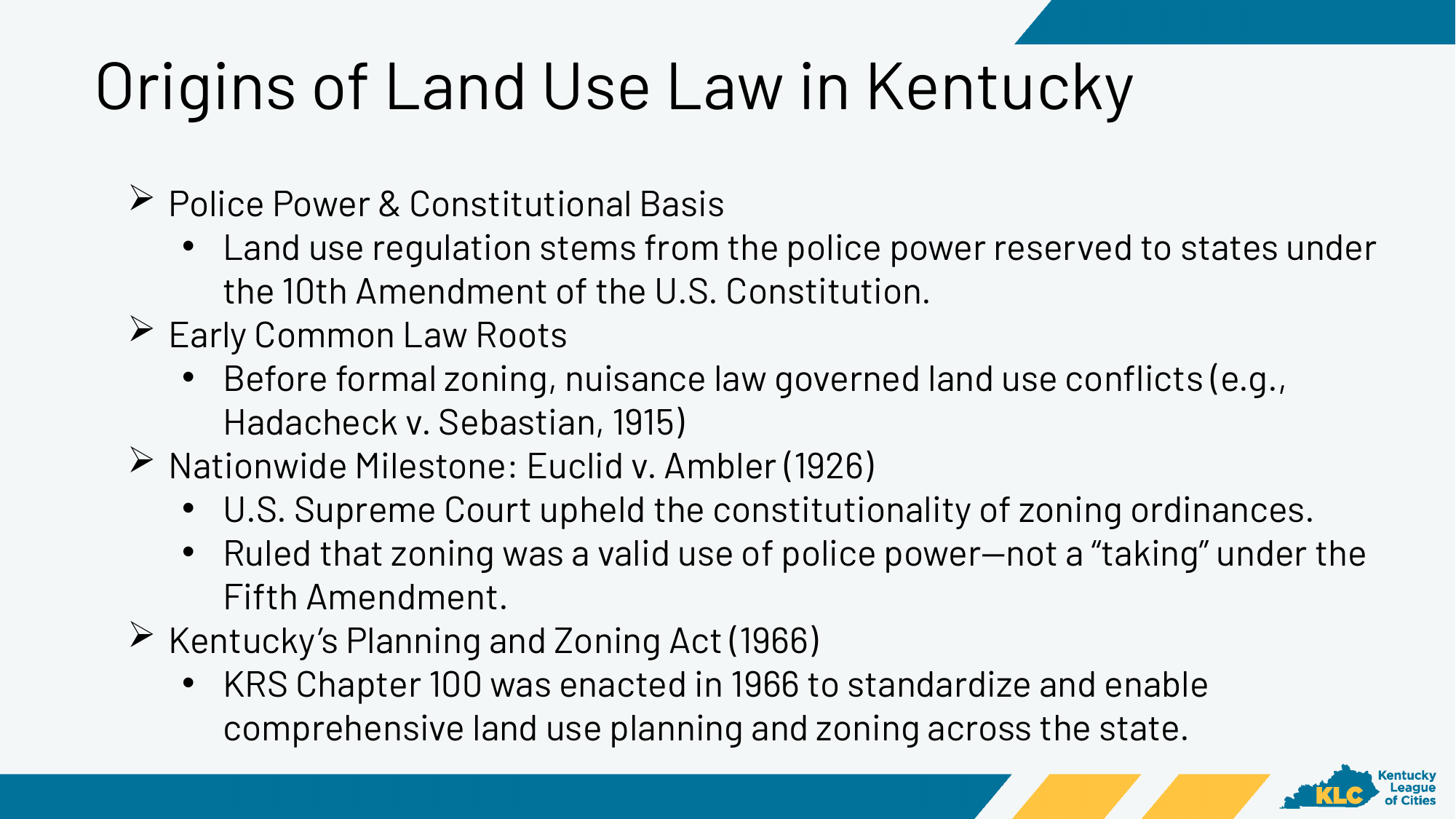

Origins of Land Use Law in Kentucky
Police Power & Constitutional Basis
Land use regulation stems from the police power reserved to states under the 10th Amendment of the U.S. Constitution.
Early Common Law Roots
Before formal zoning, nuisance law governed land use conflicts (e.g., Hadacheck v. Sebastian, 1915)
Nationwide Milestone: Euclid v. Ambler (1926)
U.S. Supreme Court upheld the constitutionality of zoning ordinances.
Ruled that zoning was a valid use of police power—not a “taking” under the Fifth Amendment.
Kentucky’s Planning and Zoning Act (1966)
KRS Chapter 100 was enacted in 1966 to standardize and enable comprehensive land use planning and zoning across the state.